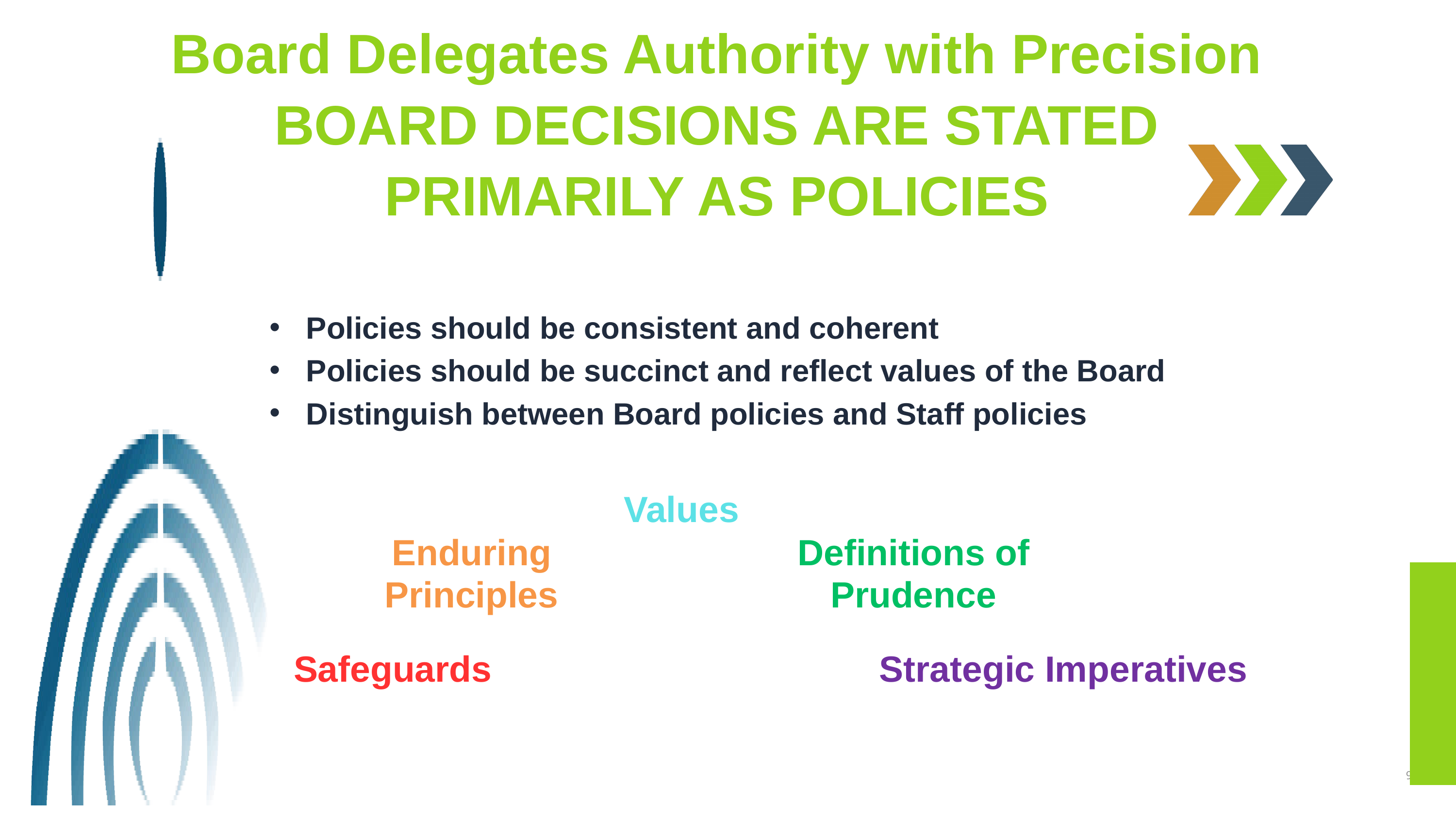

Board Delegates Authority with Precision
BOARD DECISIONS ARE STATED PRIMARILY AS POLICIES

Policies should be consistent and coherent
Policies should be succinct and reflect values of the Board
Distinguish between Board policies and Staff policies

Values
Enduring Principles
Definitions of Prudence

Strategic Imperatives
Safeguards
9